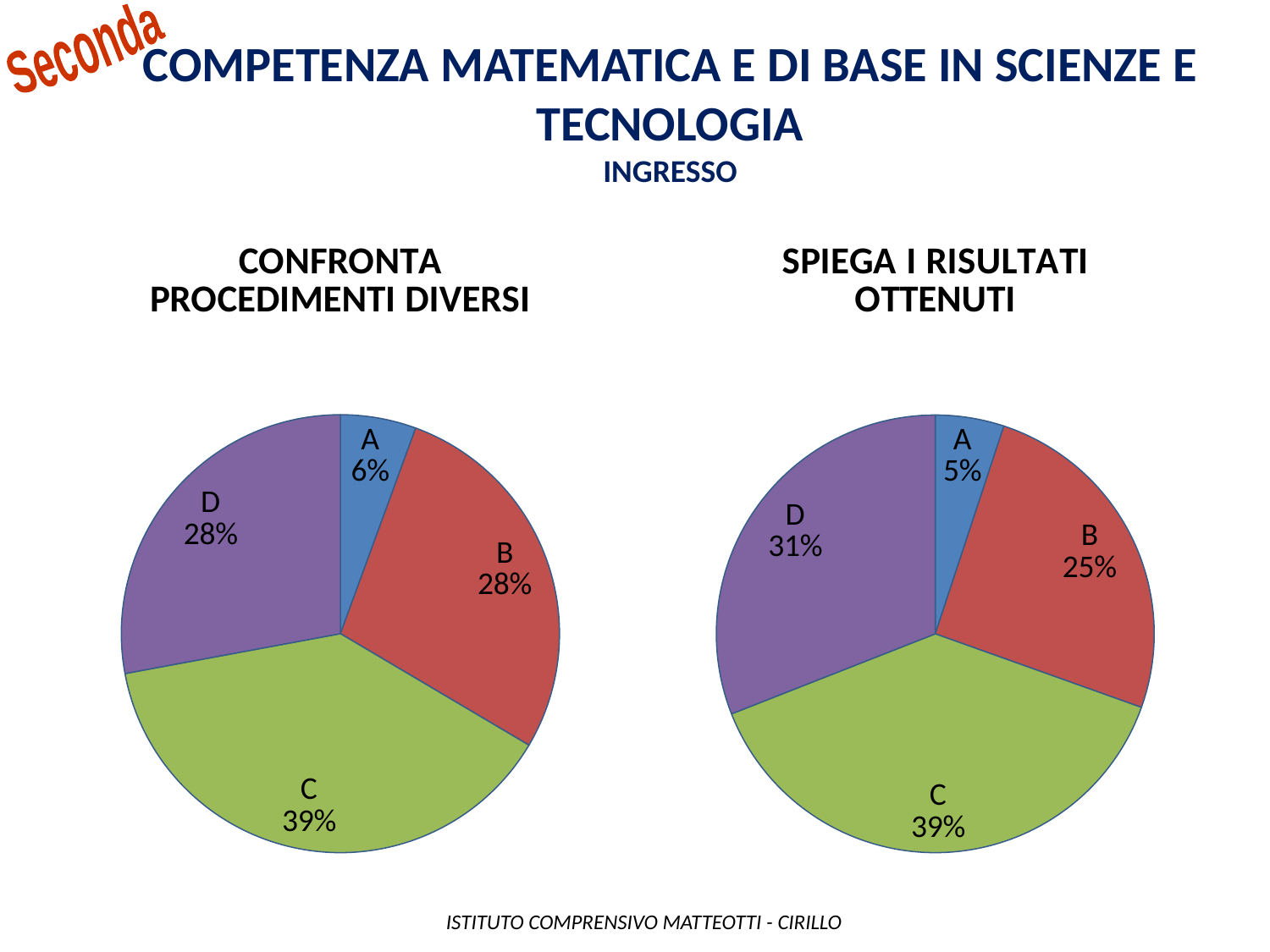

Seconda
CompetenzA Matematica E DI BASE IN scienze e tecnologia
INGRESSO

### Chart: CONFRONTA PROCEDIMENTI DIVERSI

| Category |  |
|---|---|
| A | 11.0 |
| B | 55.0 |
| C | 76.0 |
| D | 55.0 |

### Chart: SPIEGA I RISULTATI OTTENUTI

| Category |  |
|---|---|
| A | 10.0 |
| B | 50.0 |
| C | 76.0 |
| D | 61.0 |
 ISTITUTO COMPRENSIVO MATTEOTTI - CIRILLO